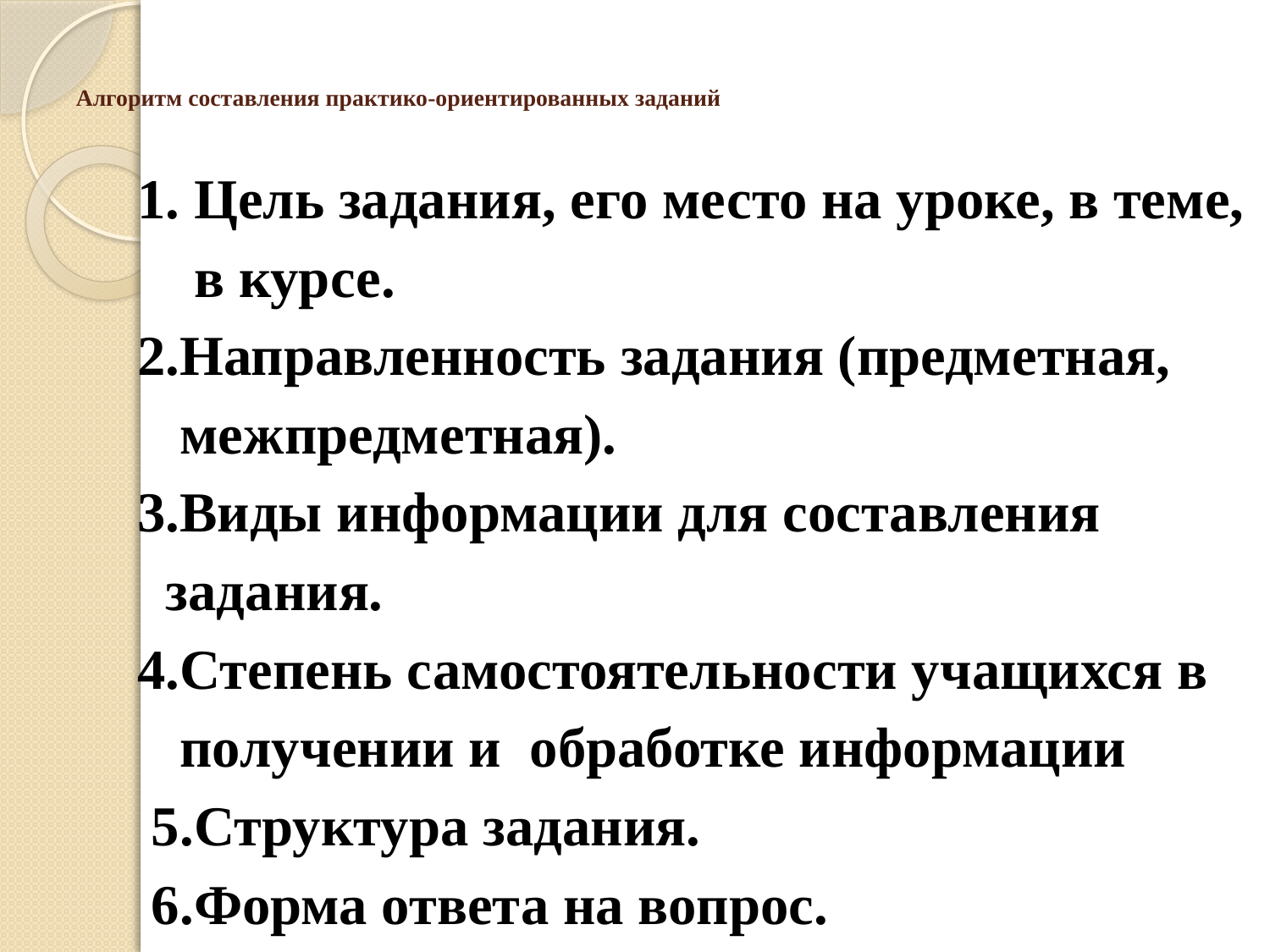

# Алгоритм составления практико-ориентированных заданий
        1. Цель задания, его место на уроке, в теме,
            в курсе.
        2.Направленность задания (предметная,
           межпредметная).
        3.Виды информации для составления
          задания.
        4.Степень самостоятельности учащихся в
           получении и  обработке информации
         5.Структура задания.
         6.Форма ответа на вопрос.